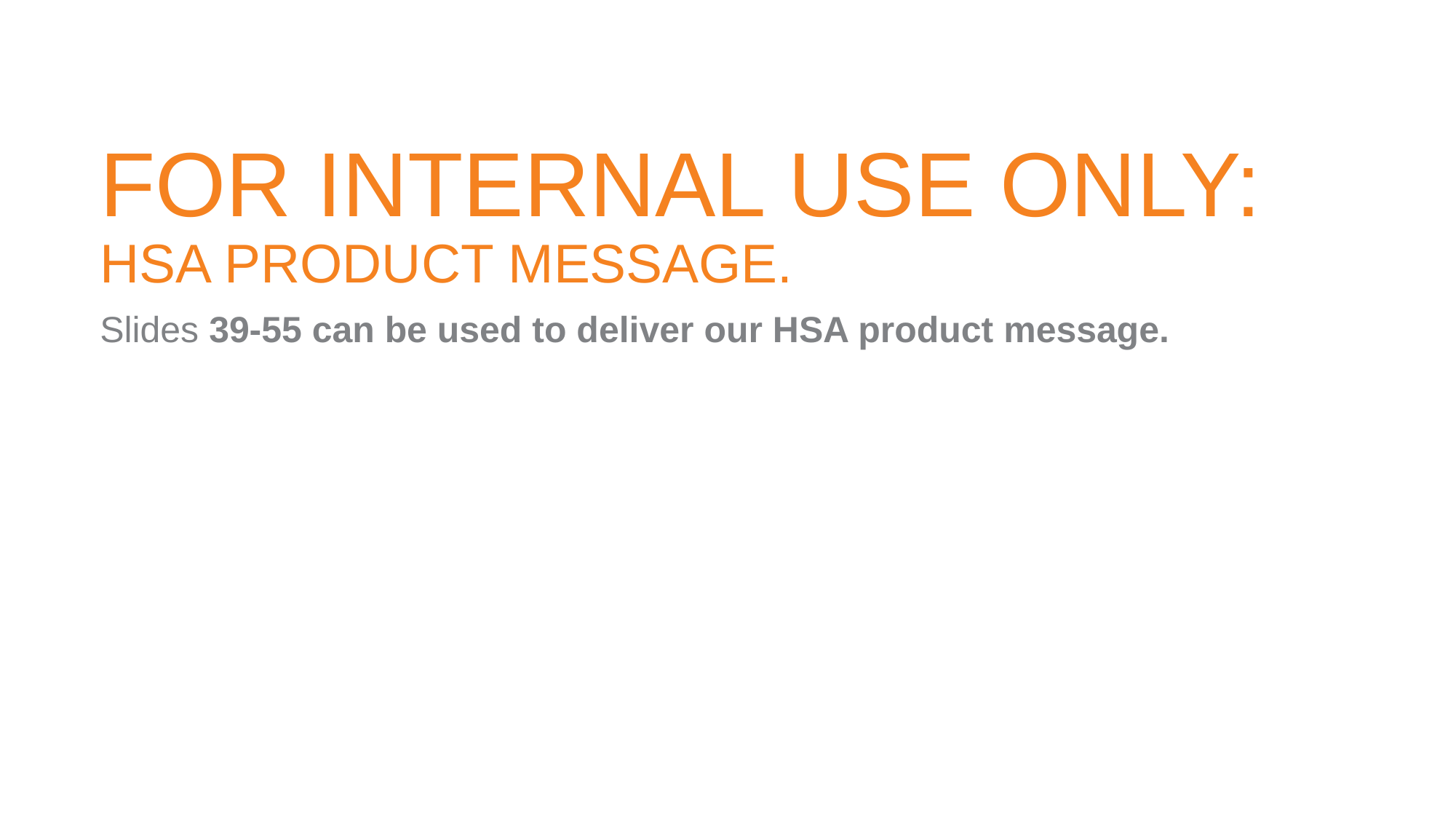

# FOR INTERNAL USE ONLY: HSA PRODUCT MESSAGE.
Slides 39-55 can be used to deliver our HSA product message.